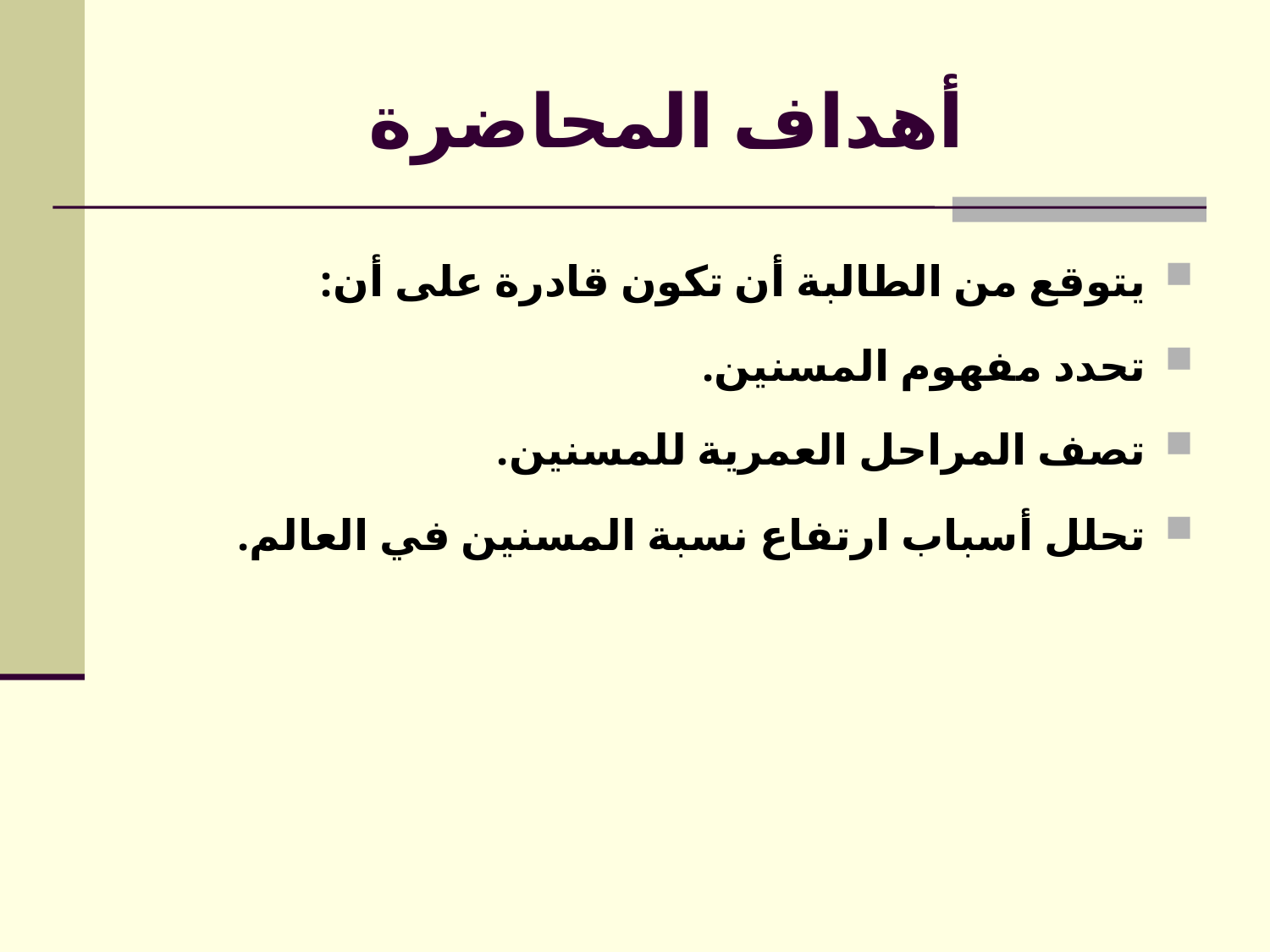

# أهداف المحاضرة
يتوقع من الطالبة أن تكون قادرة على أن:
تحدد مفهوم المسنين.
تصف المراحل العمرية للمسنين.
تحلل أسباب ارتفاع نسبة المسنين في العالم.